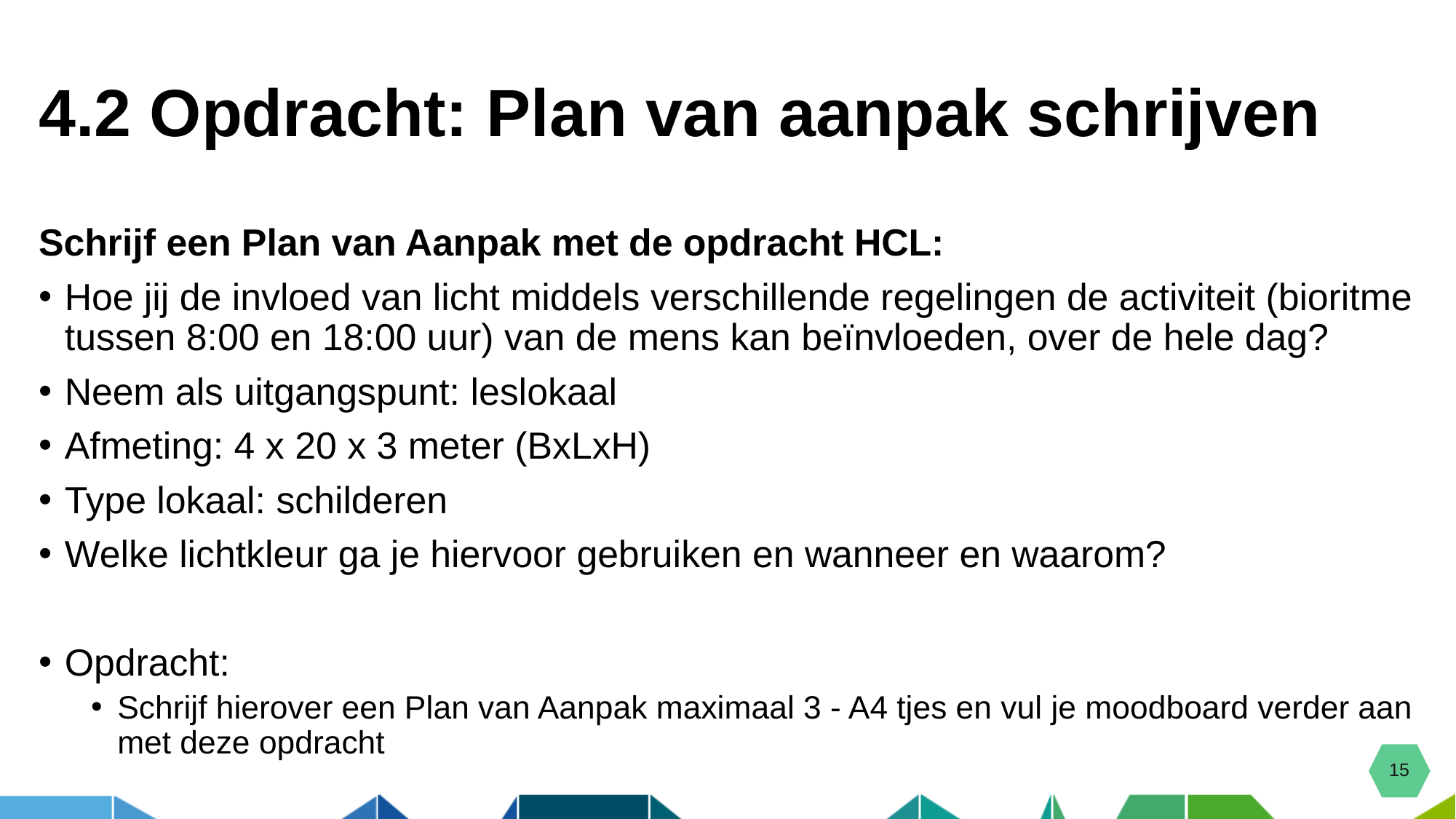

# 4.2 Opdracht: Plan van aanpak schrijven
Schrijf een Plan van Aanpak met de opdracht HCL:
Hoe jij de invloed van licht middels verschillende regelingen de activiteit (bioritme tussen 8:00 en 18:00 uur) van de mens kan beïnvloeden, over de hele dag?
Neem als uitgangspunt: leslokaal
Afmeting: 4 x 20 x 3 meter (BxLxH)
Type lokaal: schilderen
Welke lichtkleur ga je hiervoor gebruiken en wanneer en waarom?

Opdracht:
Schrijf hierover een Plan van Aanpak maximaal 3 - A4 tjes en vul je moodboard verder aan met deze opdracht
15